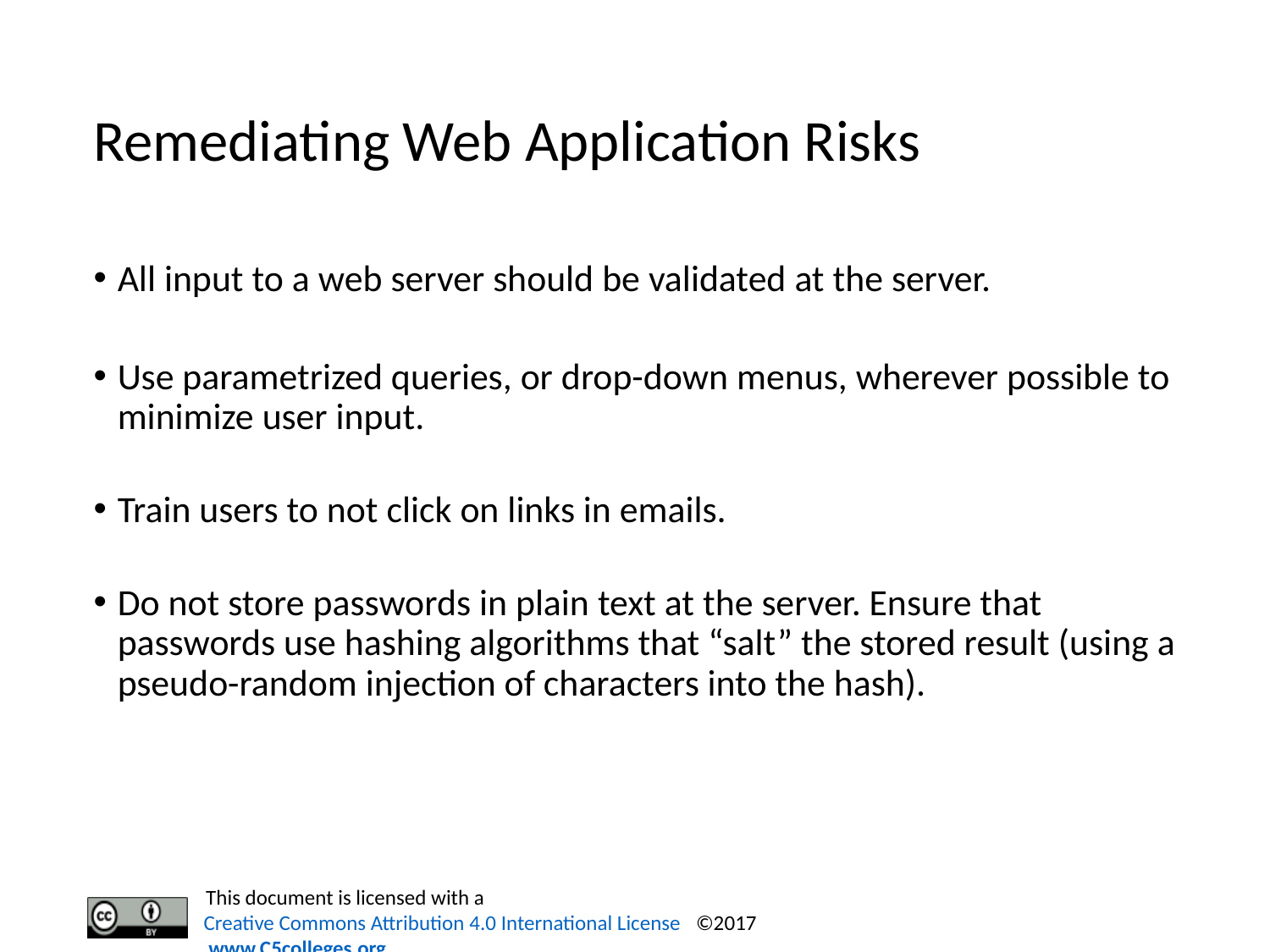

# Remediating Web Application Risks
All input to a web server should be validated at the server.
Use parametrized queries, or drop-down menus, wherever possible to minimize user input.
Train users to not click on links in emails.
Do not store passwords in plain text at the server. Ensure that passwords use hashing algorithms that “salt” the stored result (using a pseudo-random injection of characters into the hash).